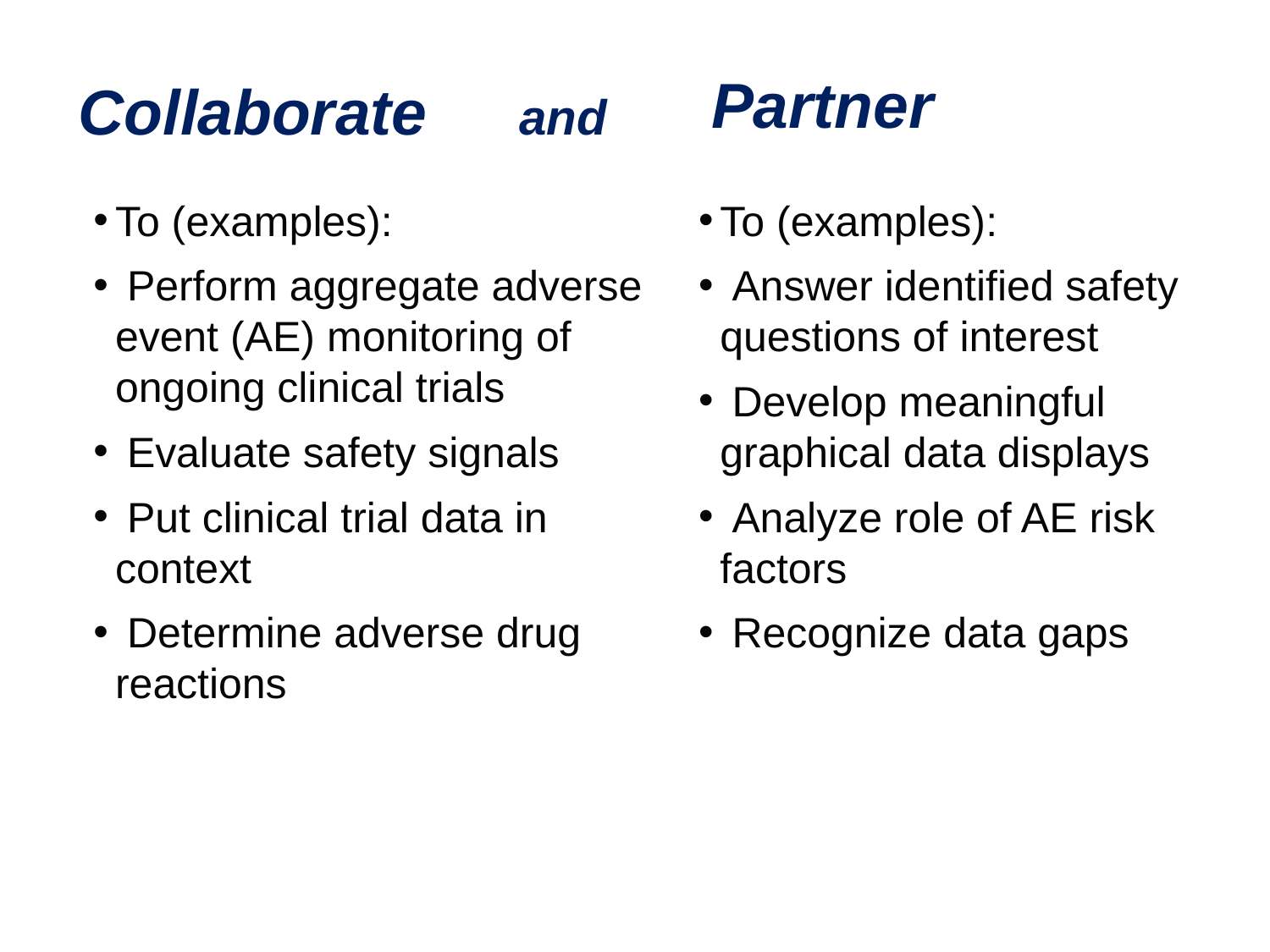

# Collaborate
Partner
and
To (examples):
 Perform aggregate adverse event (AE) monitoring of ongoing clinical trials
 Evaluate safety signals
 Put clinical trial data in context
 Determine adverse drug reactions

To (examples):
 Answer identified safety questions of interest
 Develop meaningful graphical data displays
 Analyze role of AE risk factors
 Recognize data gaps